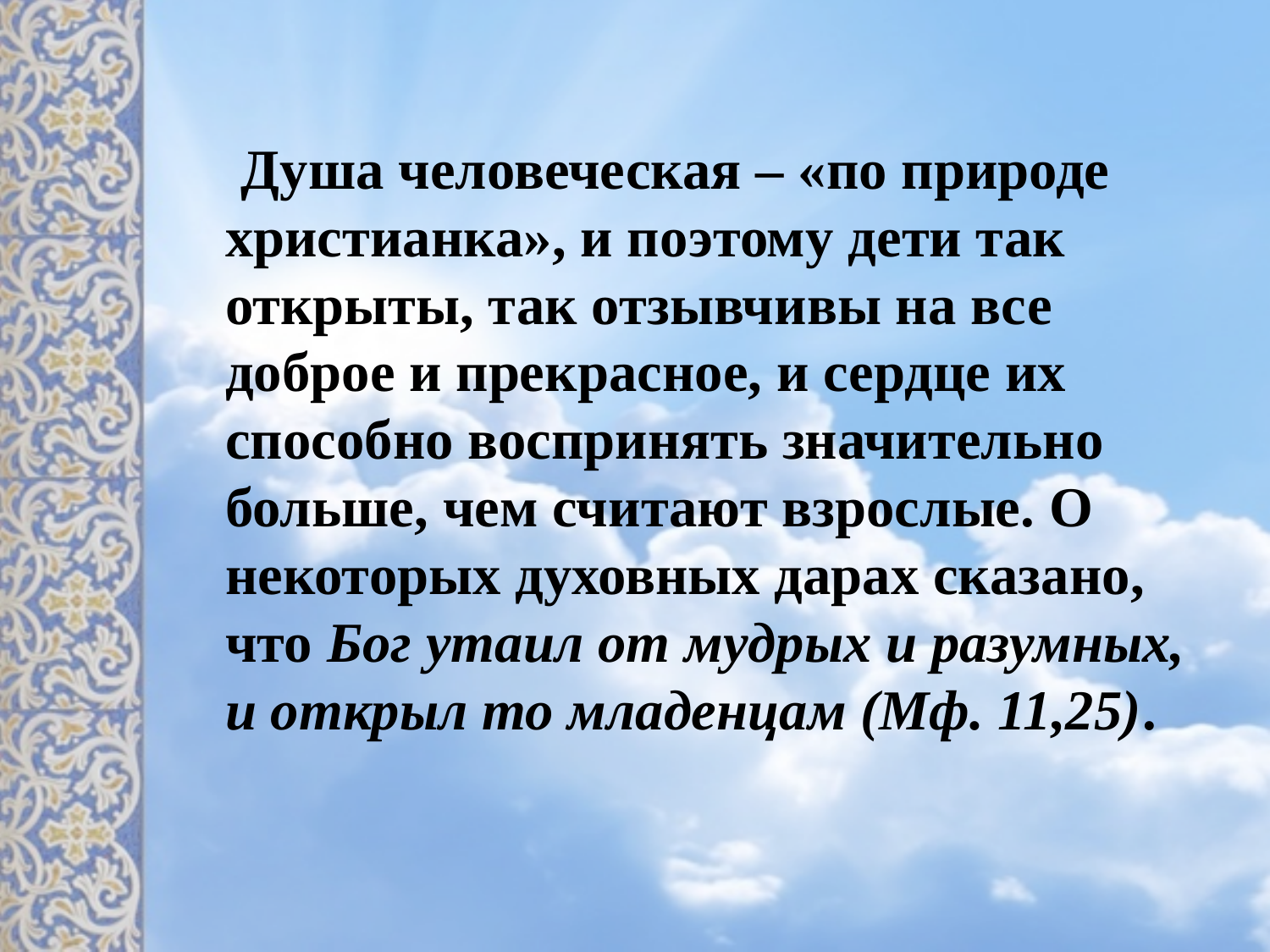

Душа человеческая – «по природе христианка», и поэтому дети так открыты, так отзывчивы на все доброе и прекрасное, и сердце их способно воспринять значительно больше, чем считают взрослые. О некоторых духовных дарах сказано, что Бог утаил от мудрых и разумных, и открыл то младенцам (Мф. 11,25).